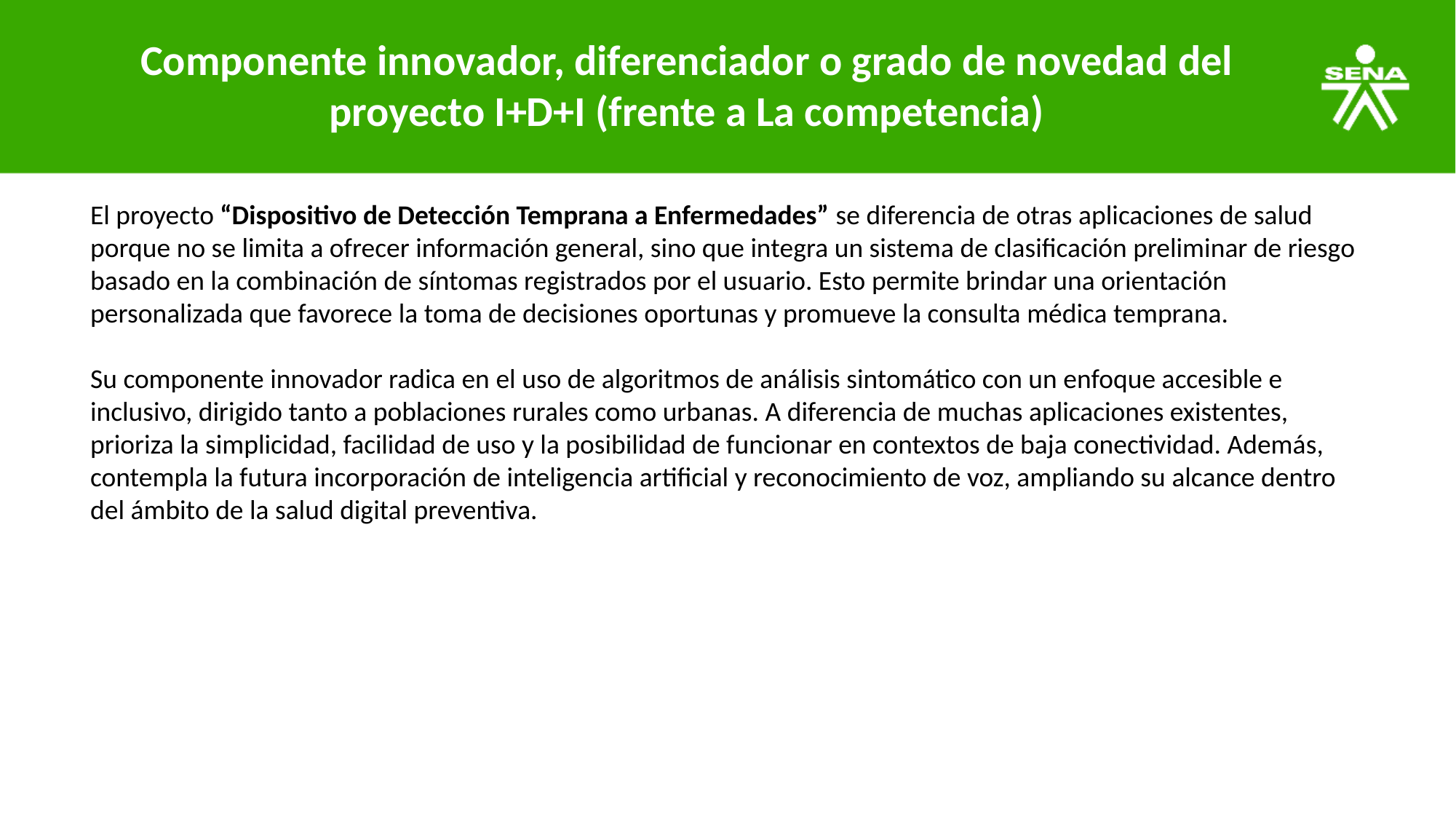

Componente innovador, diferenciador o grado de novedad del proyecto I+D+I (frente a La competencia)
El proyecto “Dispositivo de Detección Temprana a Enfermedades” se diferencia de otras aplicaciones de salud porque no se limita a ofrecer información general, sino que integra un sistema de clasificación preliminar de riesgo basado en la combinación de síntomas registrados por el usuario. Esto permite brindar una orientación personalizada que favorece la toma de decisiones oportunas y promueve la consulta médica temprana.

Su componente innovador radica en el uso de algoritmos de análisis sintomático con un enfoque accesible e inclusivo, dirigido tanto a poblaciones rurales como urbanas. A diferencia de muchas aplicaciones existentes, prioriza la simplicidad, facilidad de uso y la posibilidad de funcionar en contextos de baja conectividad. Además, contempla la futura incorporación de inteligencia artificial y reconocimiento de voz, ampliando su alcance dentro del ámbito de la salud digital preventiva.